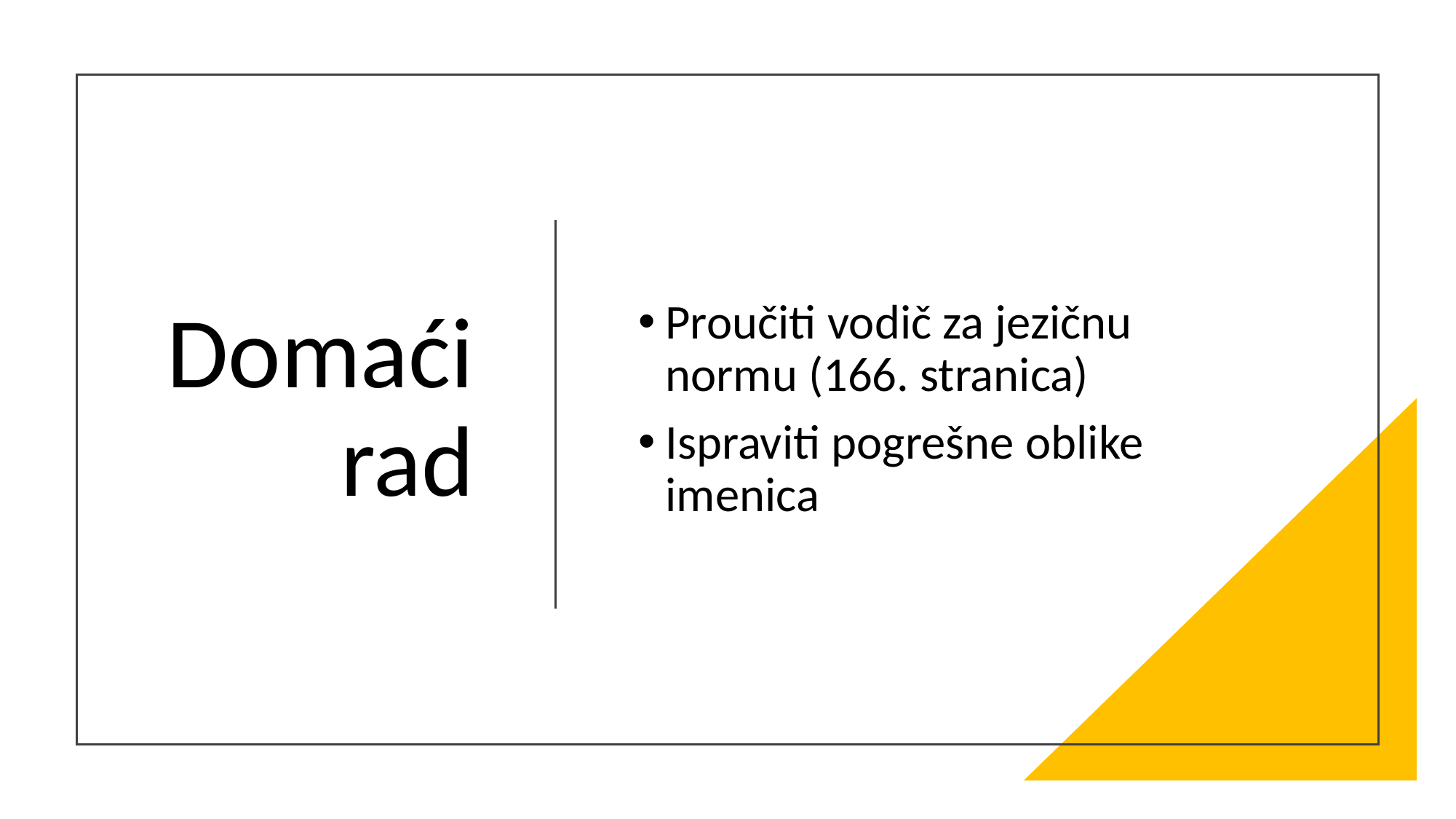

# Domaći rad
Proučiti vodič za jezičnu normu (166. stranica)
Ispraviti pogrešne oblike imenica